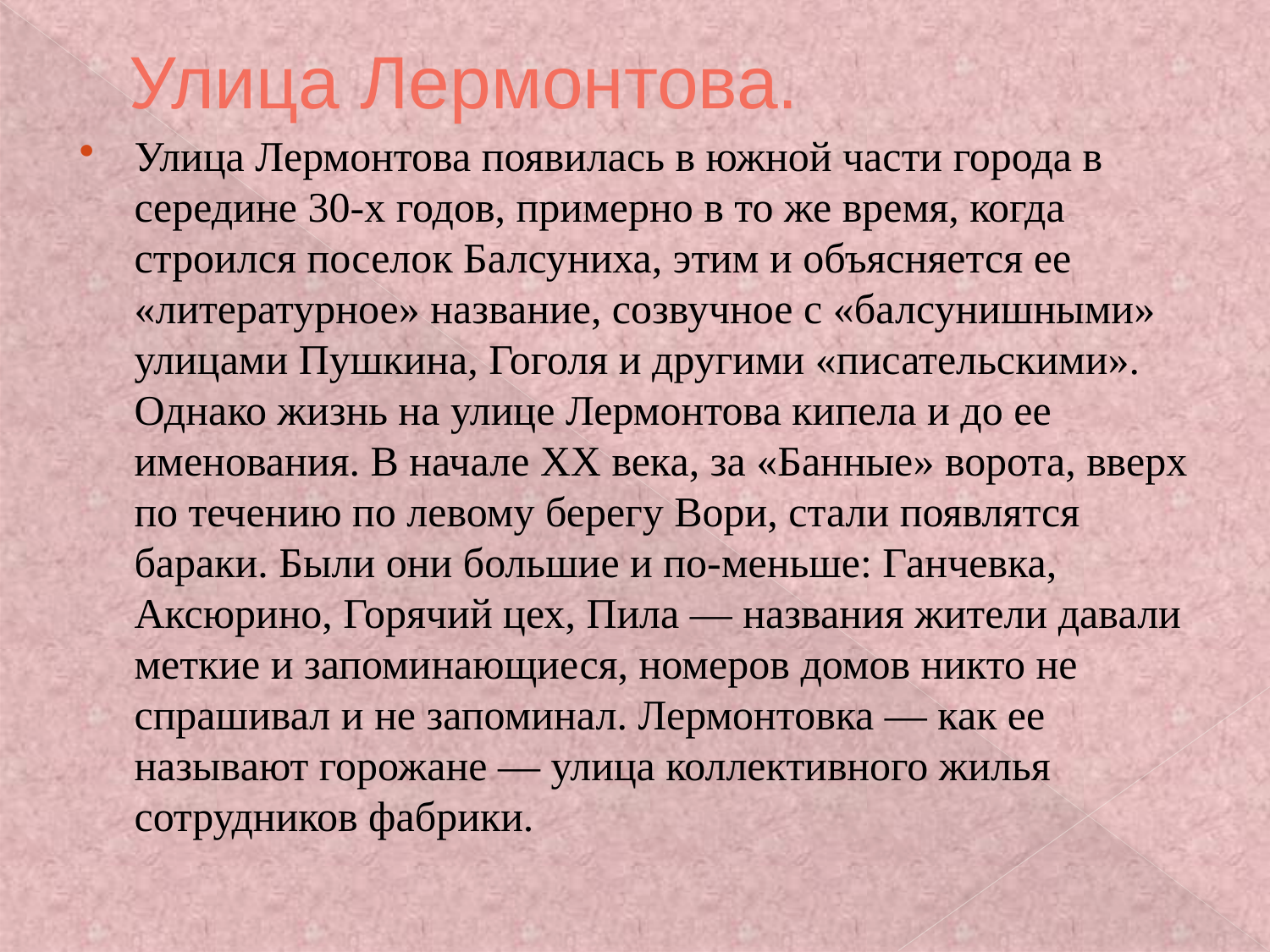

# Улица Лермонтова.
Улица Лермонтова появилась в южной части города в середине 30-х годов, примерно в то же время, когда строился поселок Балсуниха, этим и объясняется ее «литературное» название, созвучное с «балсунишными» улицами Пушкина, Гоголя и другими «писательскими». Однако жизнь на улице Лермонтова кипела и до ее именования. В начале XX века, за «Банные» ворота, вверх по течению по левому берегу Вори, стали появлятся бараки. Были они большие и по-меньше: Ганчевка, Аксюрино, Горячий цех, Пила — названия жители давали меткие и запоминающиеся, номеров домов никто не спрашивал и не запоминал. Лермонтовка — как ее называют горожане — улица коллективного жилья сотрудников фабрики.